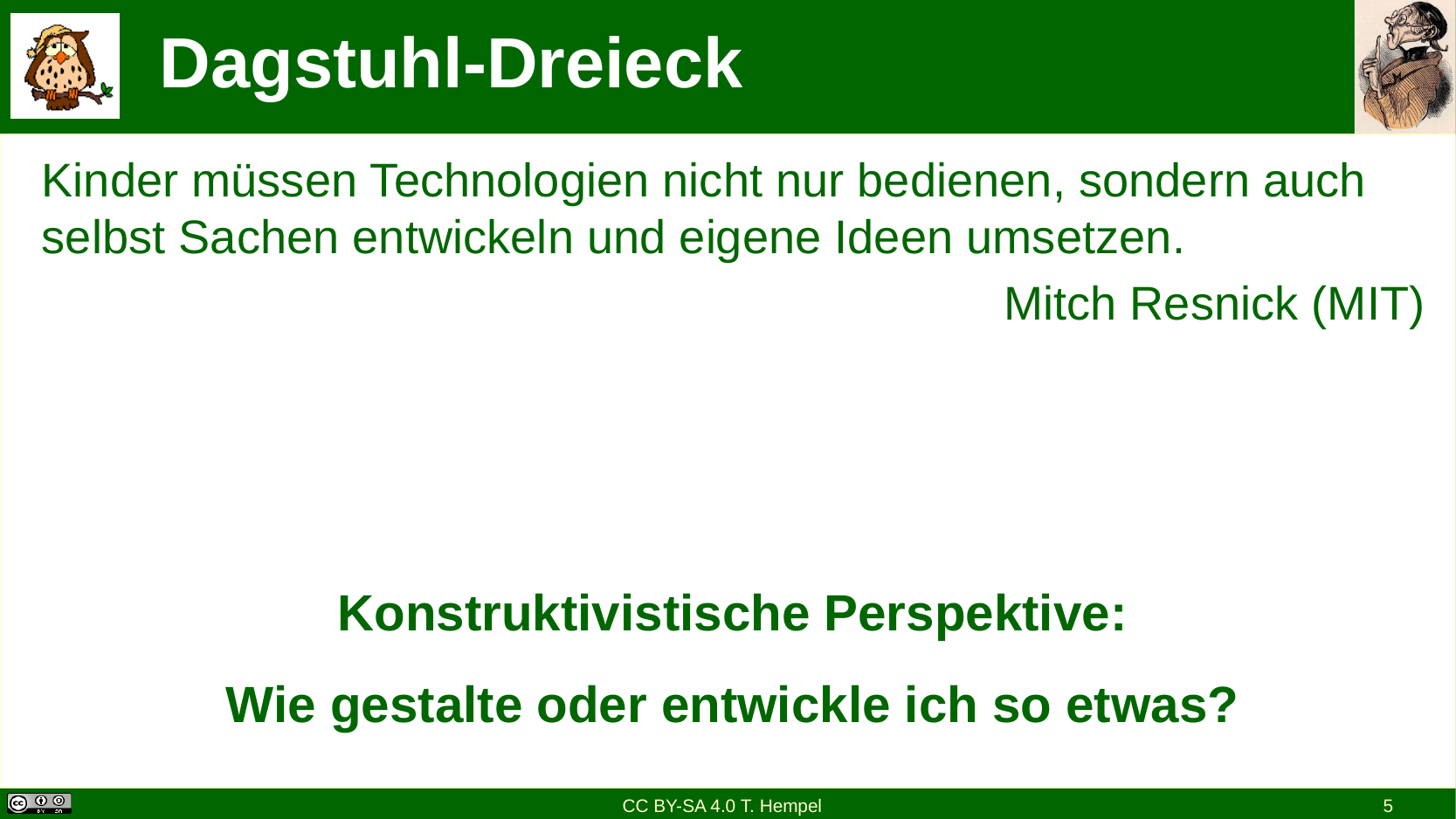

# Dagstuhl-Dreieck
Kinder müssen Technologien nicht nur bedienen, sondern auch selbst Sachen entwickeln und eigene Ideen umsetzen.
Mitch Resnick (MIT)
Konstruktivistische Perspektive:
Wie gestalte oder entwickle ich so etwas?
CC BY-SA 4.0 T. Hempel
5